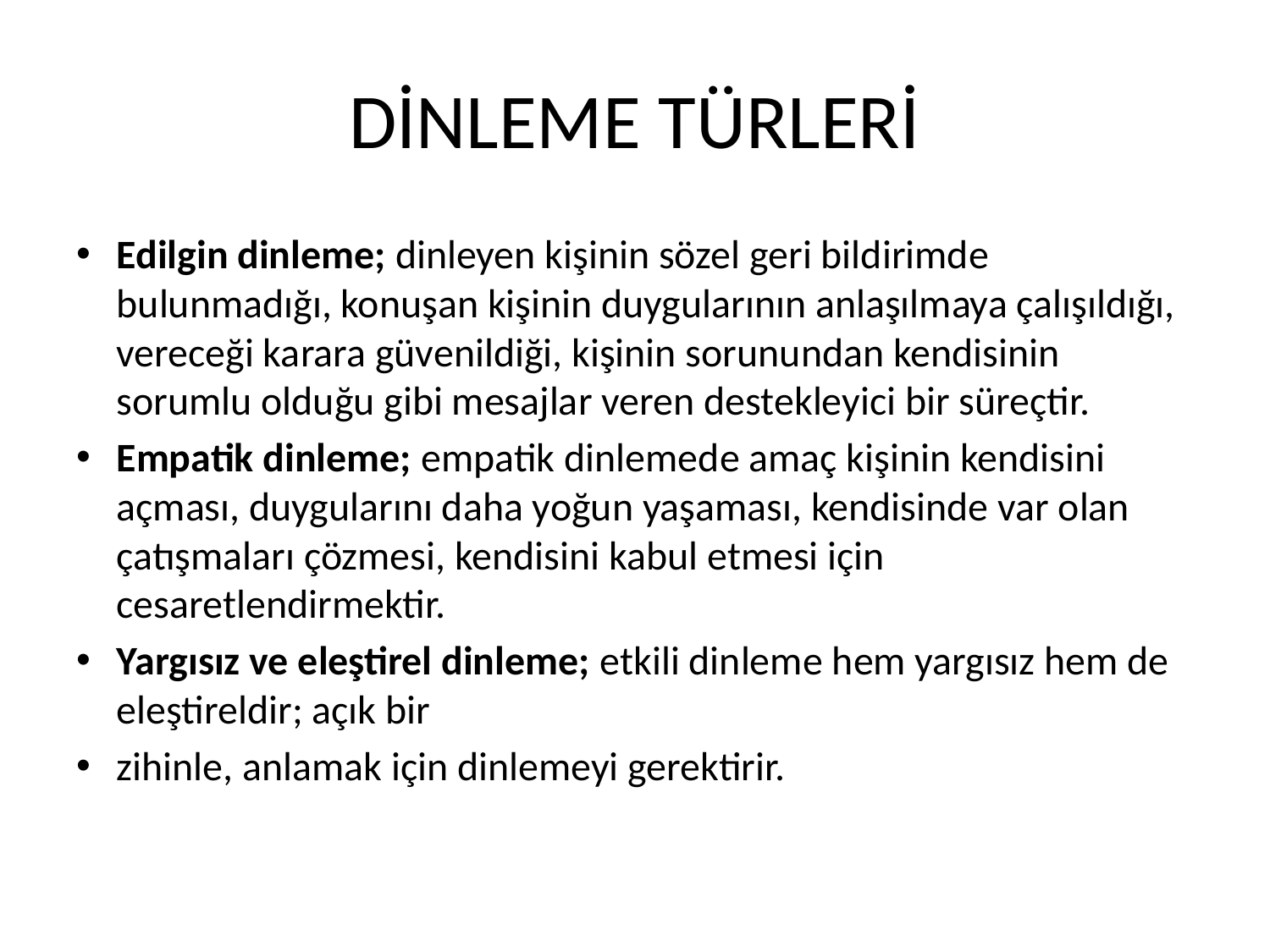

# DİNLEME TÜRLERİ
Edilgin dinleme; dinleyen kişinin sözel geri bildirimde bulunmadığı, konuşan kişinin duygularının anlaşılmaya çalışıldığı, vereceği karara güvenildiği, kişinin sorunundan kendisinin sorumlu olduğu gibi mesajlar veren destekleyici bir süreçtir.
Empatik dinleme; empatik dinlemede amaç kişinin kendisini açması, duygularını daha yoğun yaşaması, kendisinde var olan çatışmaları çözmesi, kendisini kabul etmesi için cesaretlendirmektir.
Yargısız ve eleştirel dinleme; etkili dinleme hem yargısız hem de eleştireldir; açık bir
zihinle, anlamak için dinlemeyi gerektirir.